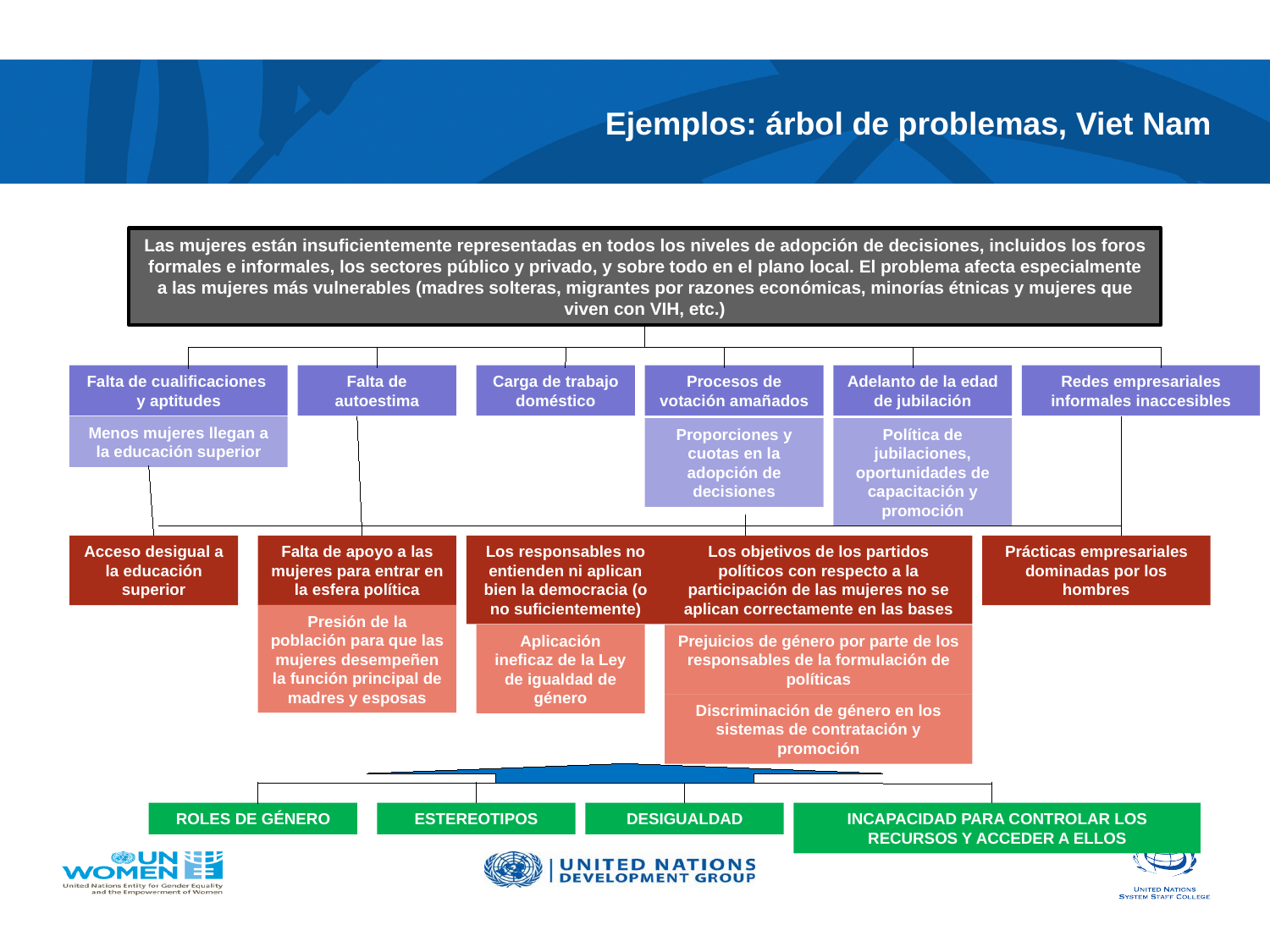

# Ejemplos: árbol de problemas, Viet Nam
Las mujeres están insuficientemente representadas en todos los niveles de adopción de decisiones, incluidos los foros formales e informales, los sectores público y privado, y sobre todo en el plano local. El problema afecta especialmente a las mujeres más vulnerables (madres solteras, migrantes por razones económicas, minorías étnicas y mujeres que viven con VIH, etc.)
Falta de cualificaciones
y aptitudes
Falta de autoestima
Carga de trabajo doméstico
Procesos de votación amañados
Adelanto de la edad de jubilación
Redes empresariales informales inaccesibles
Menos mujeres llegan a la educación superior
Proporciones y cuotas en la adopción de decisiones
Política de jubilaciones, oportunidades de capacitación y promoción
Acceso desigual a la educación superior
Falta de apoyo a las mujeres para entrar en la esfera política
Los responsables no entienden ni aplican bien la democracia (o no suficientemente)
Los objetivos de los partidos políticos con respecto a la participación de las mujeres no se aplican correctamente en las bases
Prácticas empresariales dominadas por los hombres
Presión de la población para que las mujeres desempeñen la función principal de madres y esposas
Aplicación ineficaz de la Ley de igualdad de género
Prejuicios de género por parte de los responsables de la formulación de políticas
Discriminación de género en los sistemas de contratación y promoción

ROLES DE GÉNERO
ESTEREOTIPOS
DESIGUALDAD
INCAPACIDAD PARA CONTROLAR LOS RECURSOS Y ACCEDER A ELLOS